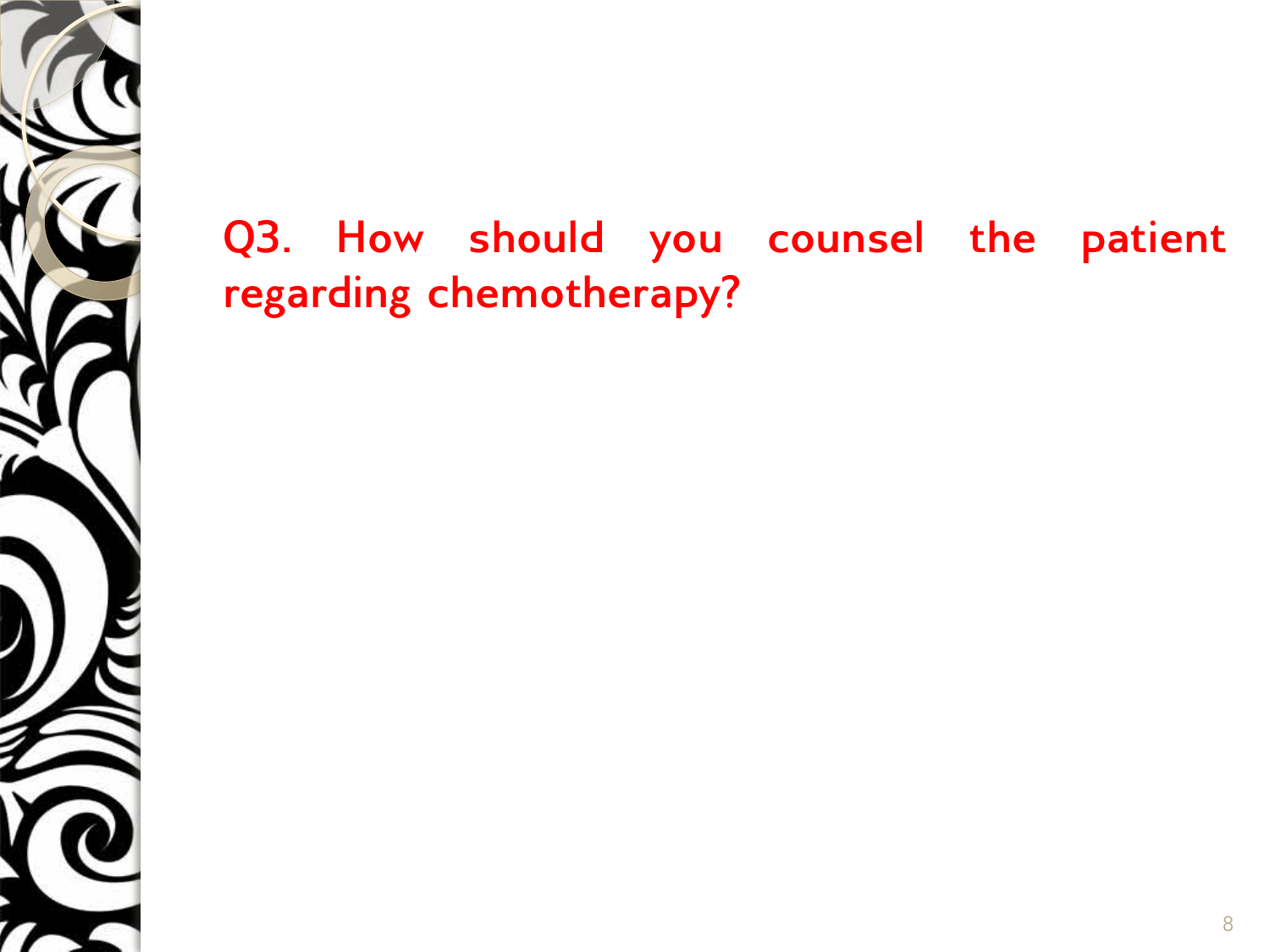

#
Q3. How should you counsel the patient regarding chemotherapy?

8